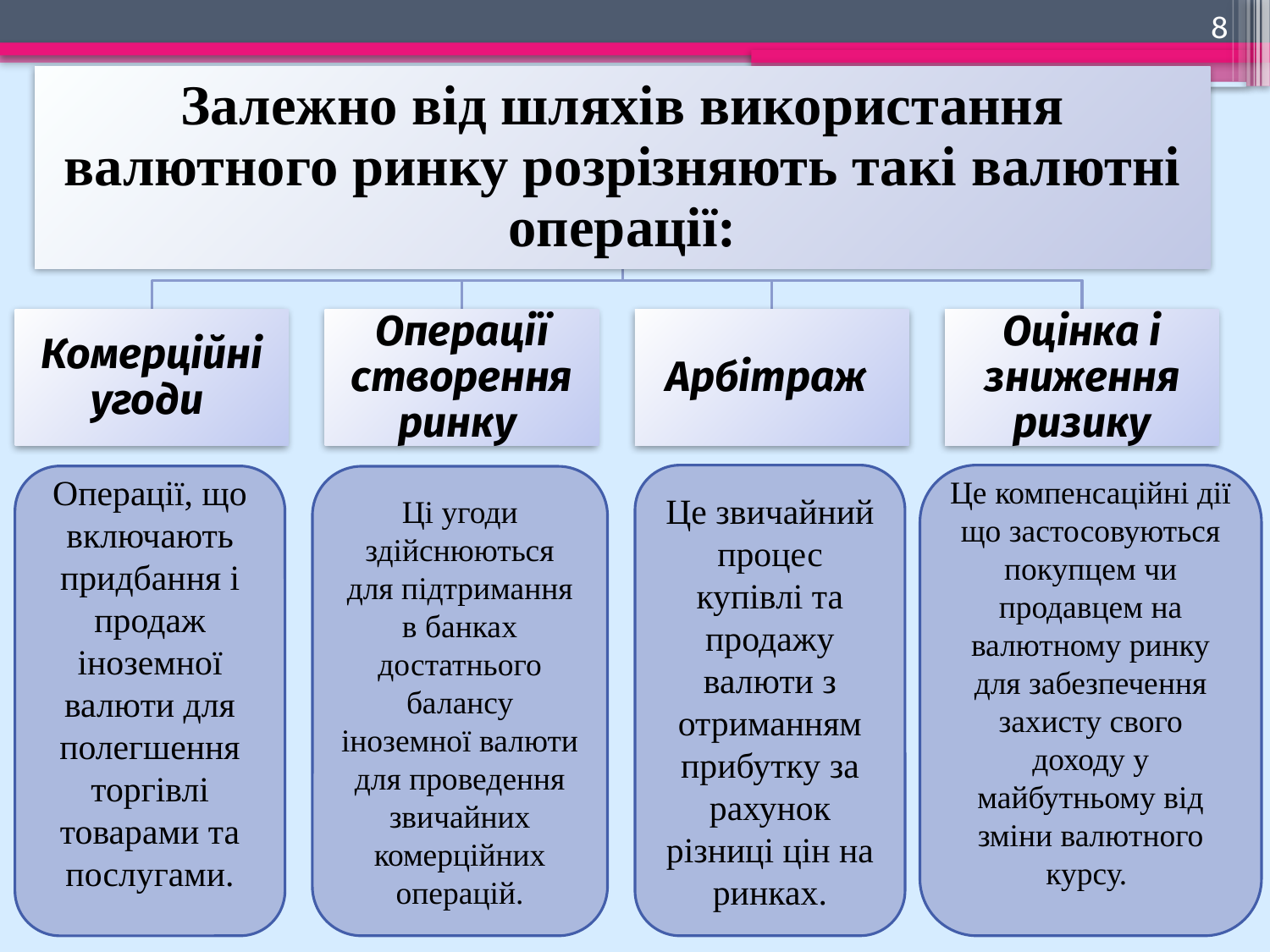

8
Залежно від шляхів використання валютного ринку розрізняють такі валютні операції:
Комерційні угоди
Операції створення ринку
Арбітраж
Оцінка і зниження ризику
Це звичайний процес купівлі та продажу валюти з отриманням прибутку за рахунок різниці цін на ринках.
Це компенсаційні дії що застосовуються покупцем чи продавцем на валютному ринку для забезпечення захисту свого доходу у майбутньому від зміни валютного курсу.

Операції, що включають придбання і продаж
іноземної валюти для полегшення торгівлі товарами та послугами.

Ці угоди здійснюються для підтримання в банках достатнього балансу іноземної валюти для проведення звичайних комерційних операцій.